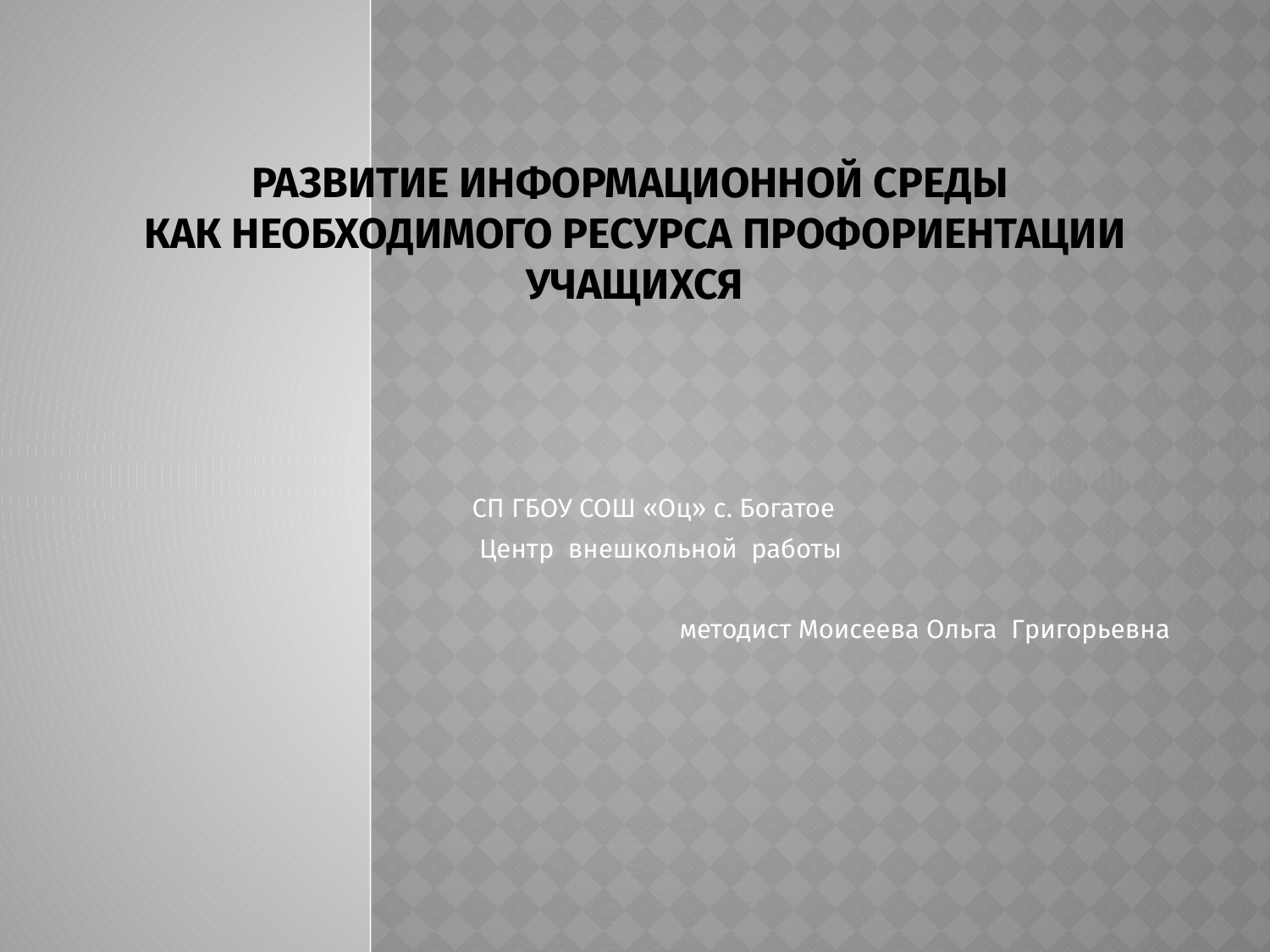

# Развитие информационной среды как необходимого ресурса профориентации учащихся
СП ГБОУ СОШ «Оц» с. Богатое
 Центр  внешкольной  работы

методист Моисеева Ольга  Григорьевна